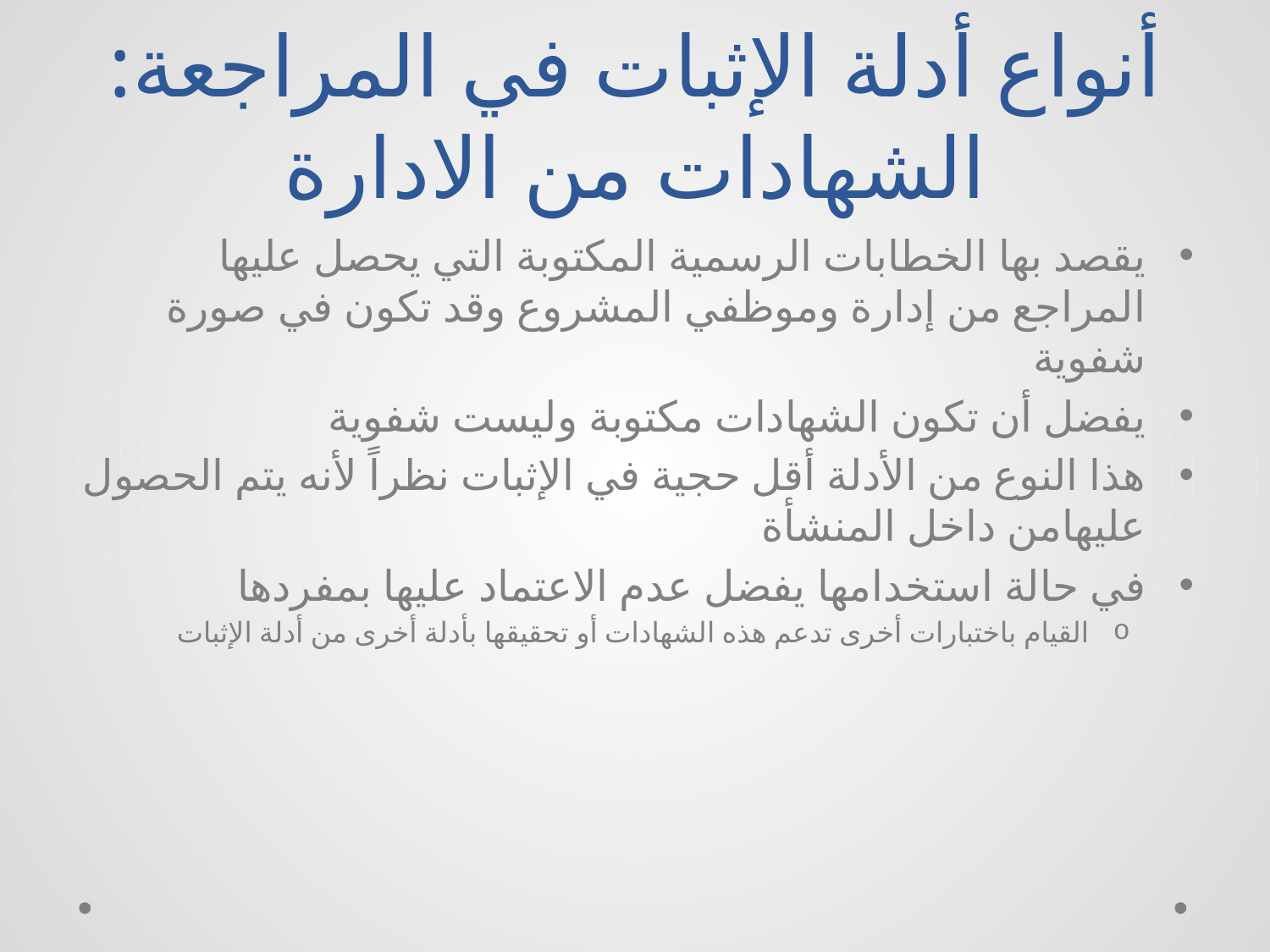

# أنواع أدلة الإثبات في المراجعة: الشهادات من الادارة
يقصد بها الخطابات الرسمية المكتوبة التي يحصل عليها المراجع من إدارة وموظفي المشروع وقد تكون في صورة شفوية
يفضل أن تكون الشهادات مكتوبة وليست شفوية
هذا النوع من الأدلة أقل حجية في الإثبات نظراً لأنه يتم الحصول عليهامن داخل المنشأة
في حالة استخدامها يفضل عدم الاعتماد عليها بمفردها
القيام باختبارات أخرى تدعم هذه الشهادات أو تحقيقها بأدلة أخرى من أدلة الإثبات